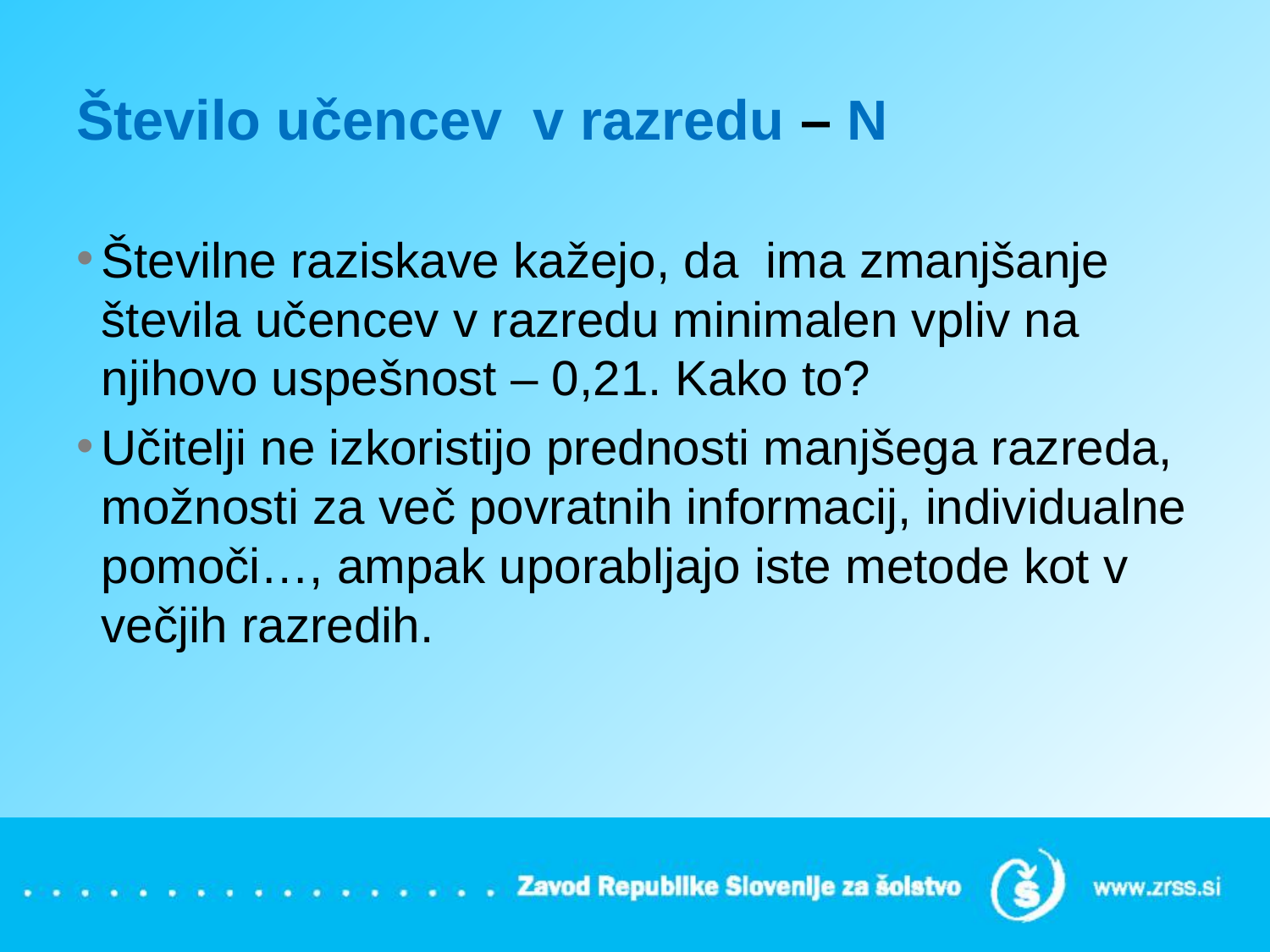

# Število učencev  v razredu – N
Številne raziskave kažejo, da  ima zmanjšanje števila učencev v razredu minimalen vpliv na njihovo uspešnost – 0,21. Kako to?
Učitelji ne izkoristijo prednosti manjšega razreda, možnosti za več povratnih informacij, individualne pomoči…, ampak uporabljajo iste metode kot v večjih razredih.